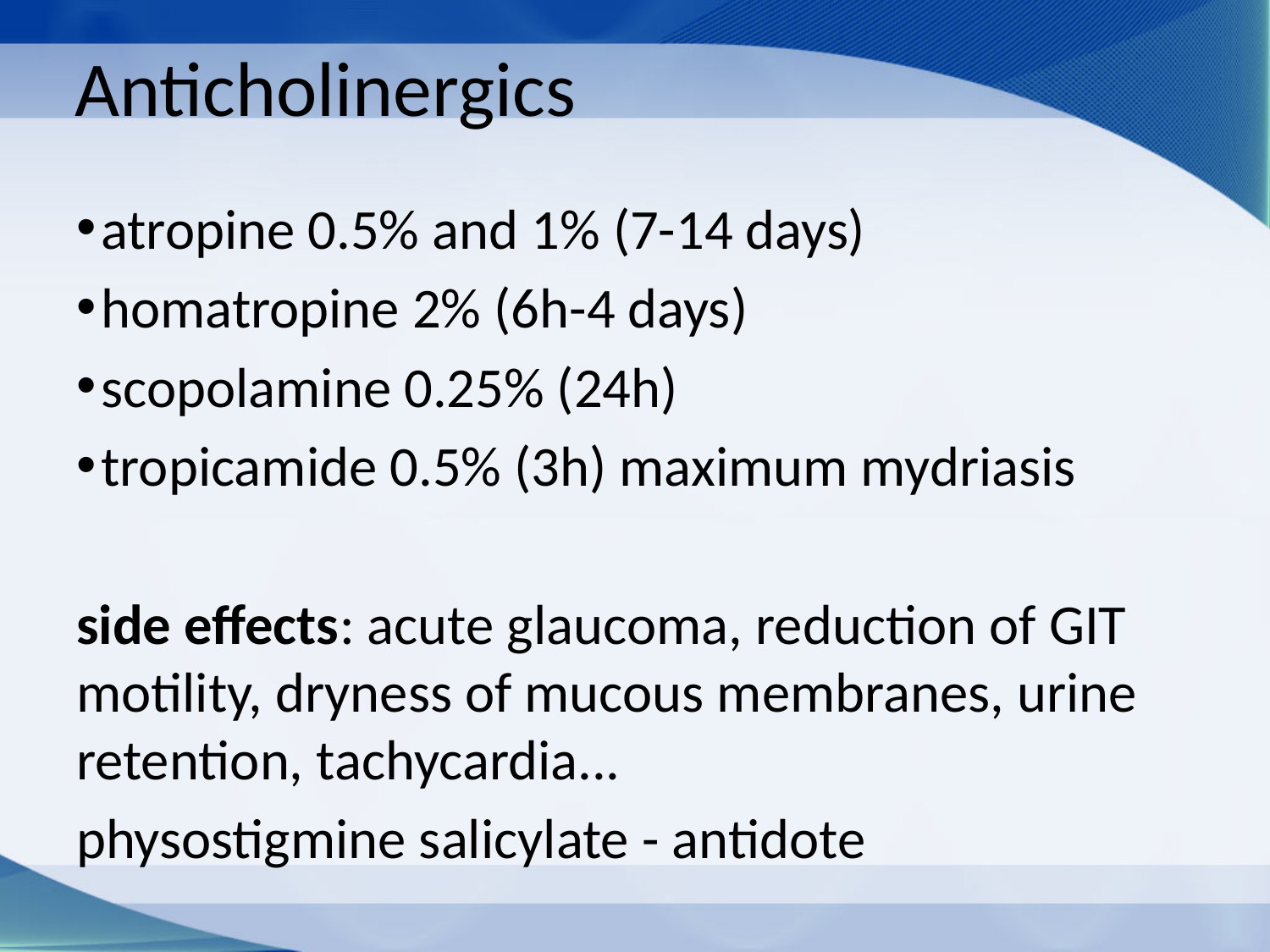

# Anticholinergics
atropine 0.5% and 1% (7-14 days)
homatropine 2% (6h-4 days)
scopolamine 0.25% (24h)
tropicamide 0.5% (3h) maximum mydriasis

side effects: acute glaucoma, reduction of GIT motility, dryness of mucous membranes, urine retention, tachycardia...
physostigmine salicylate - antidote